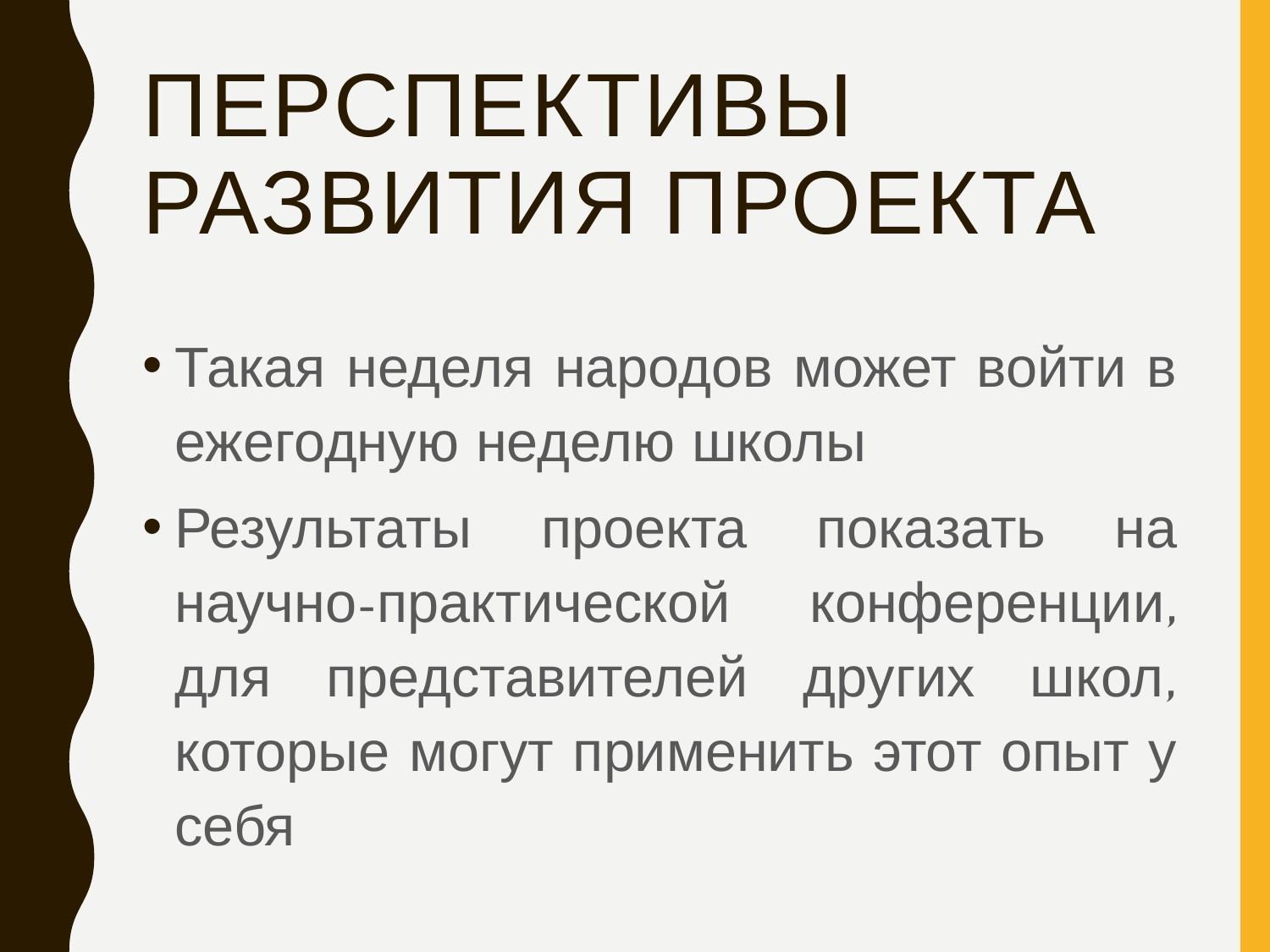

# Перспективы развития проекта
Такая неделя народов может войти в ежегодную неделю школы
Результаты проекта показать на научно-практической конференции, для представителей других школ, которые могут применить этот опыт у себя